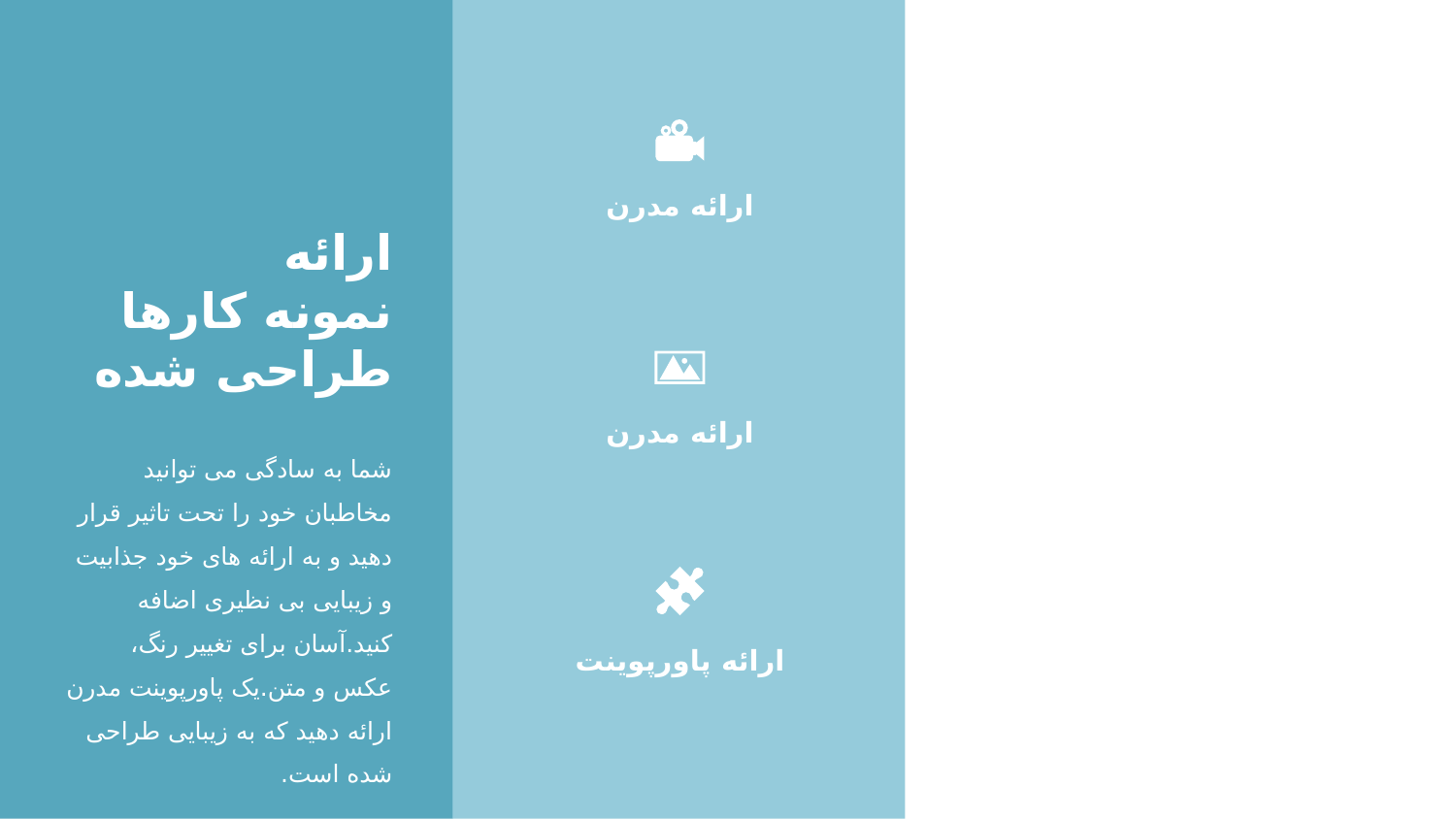

ارائه مدرن
ارائه
نمونه کارها
طراحی شده

ارائه مدرن
شما به سادگی می توانید مخاطبان خود را تحت تاثیر قرار دهید و به ارائه های خود جذابیت و زیبایی بی نظیری اضافه کنید.آسان برای تغییر رنگ، عکس و متن.یک پاورپوینت مدرن ارائه دهید که به زیبایی طراحی شده است.

ارائه پاورپوینت